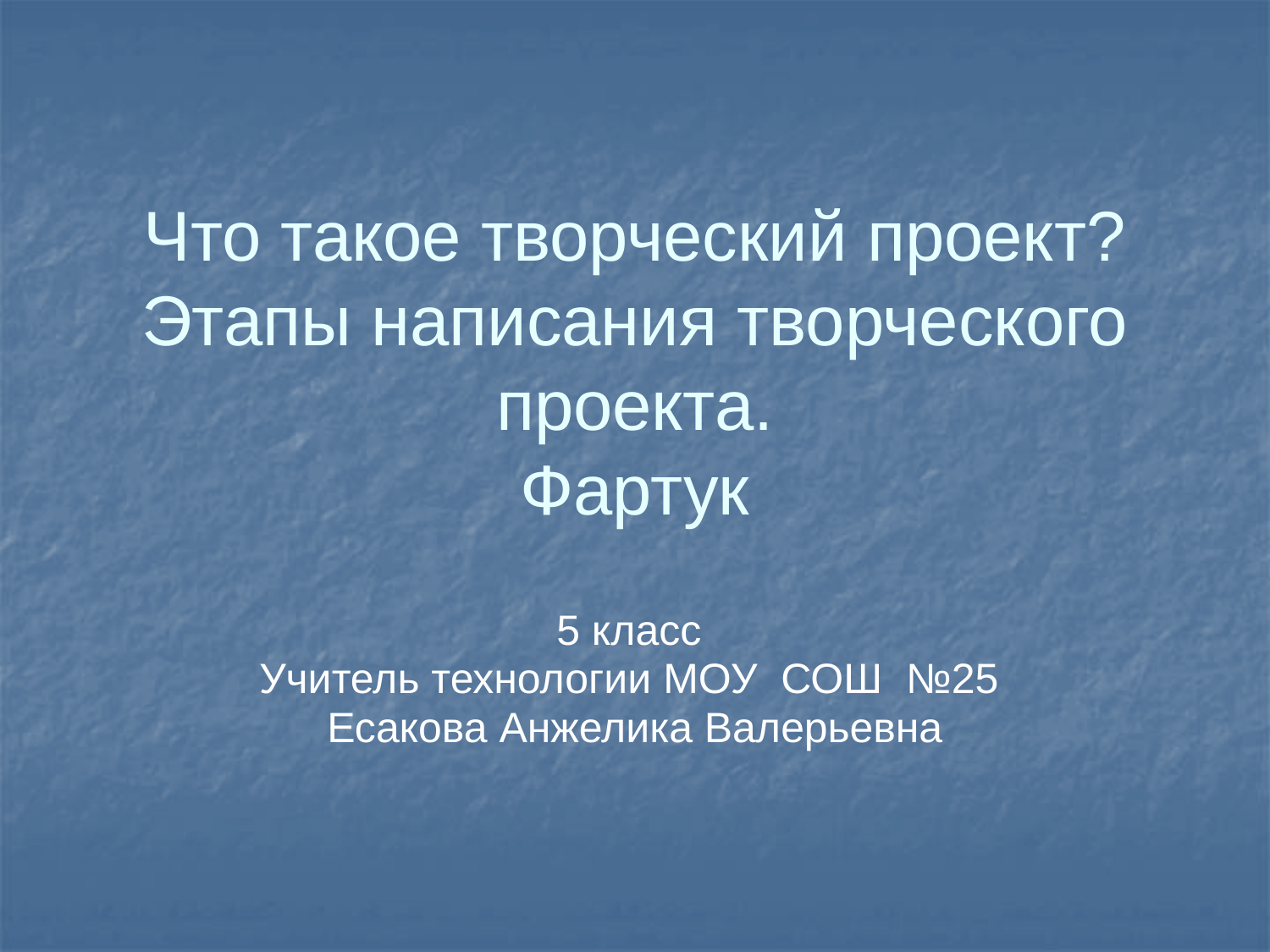

# Что такое творческий проект? Этапы написания творческого проекта. Фартук
5 класс
Учитель технологии МОУ  СОШ  №25
Есакова Анжелика Валерьевна